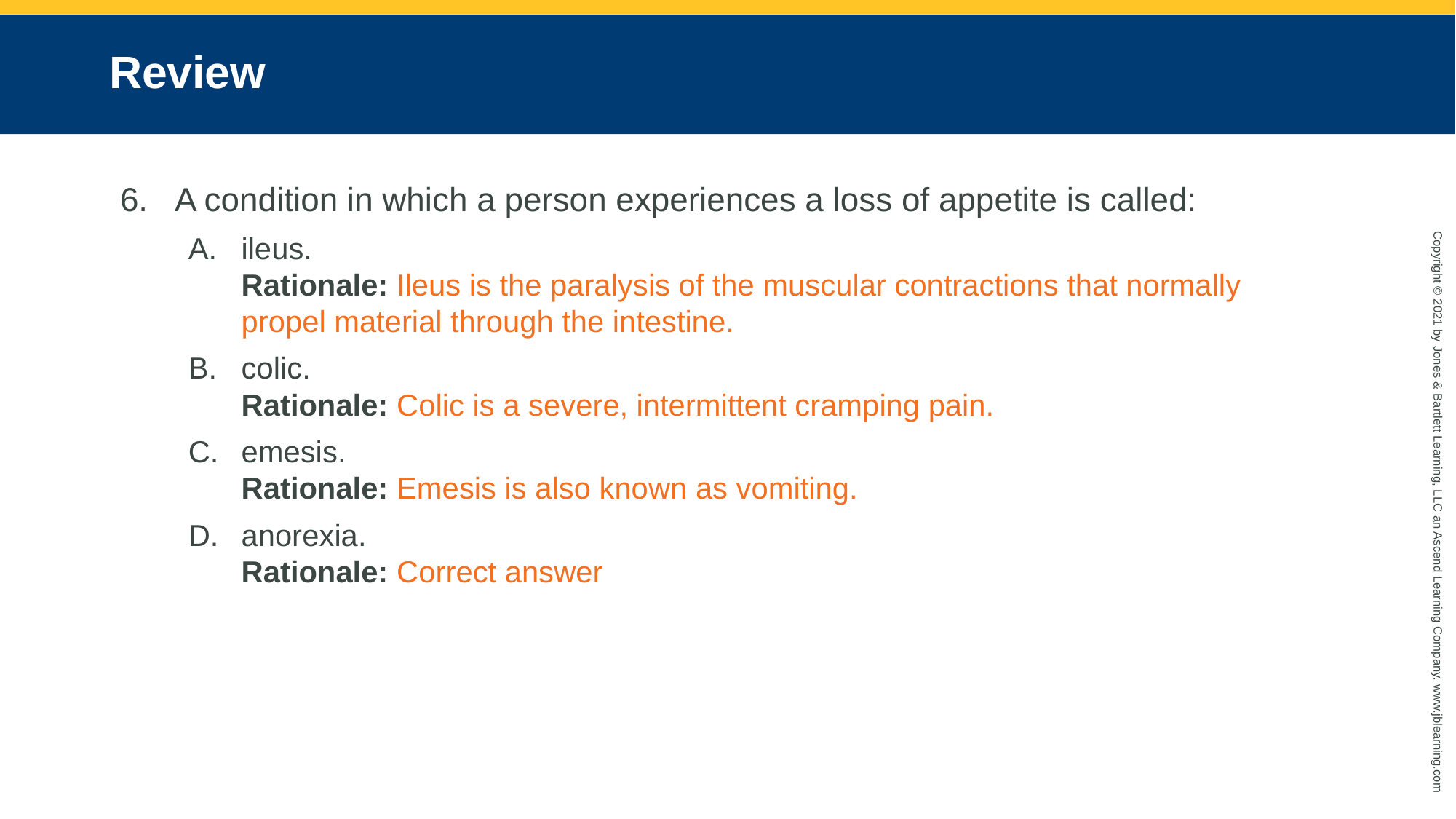

# Review
A condition in which a person experiences a loss of appetite is called:
ileus.
Rationale: Ileus is the paralysis of the muscular contractions that normally propel material through the intestine.
colic.
Rationale: Colic is a severe, intermittent cramping pain.
emesis.
Rationale: Emesis is also known as vomiting.
anorexia.
Rationale: Correct answer